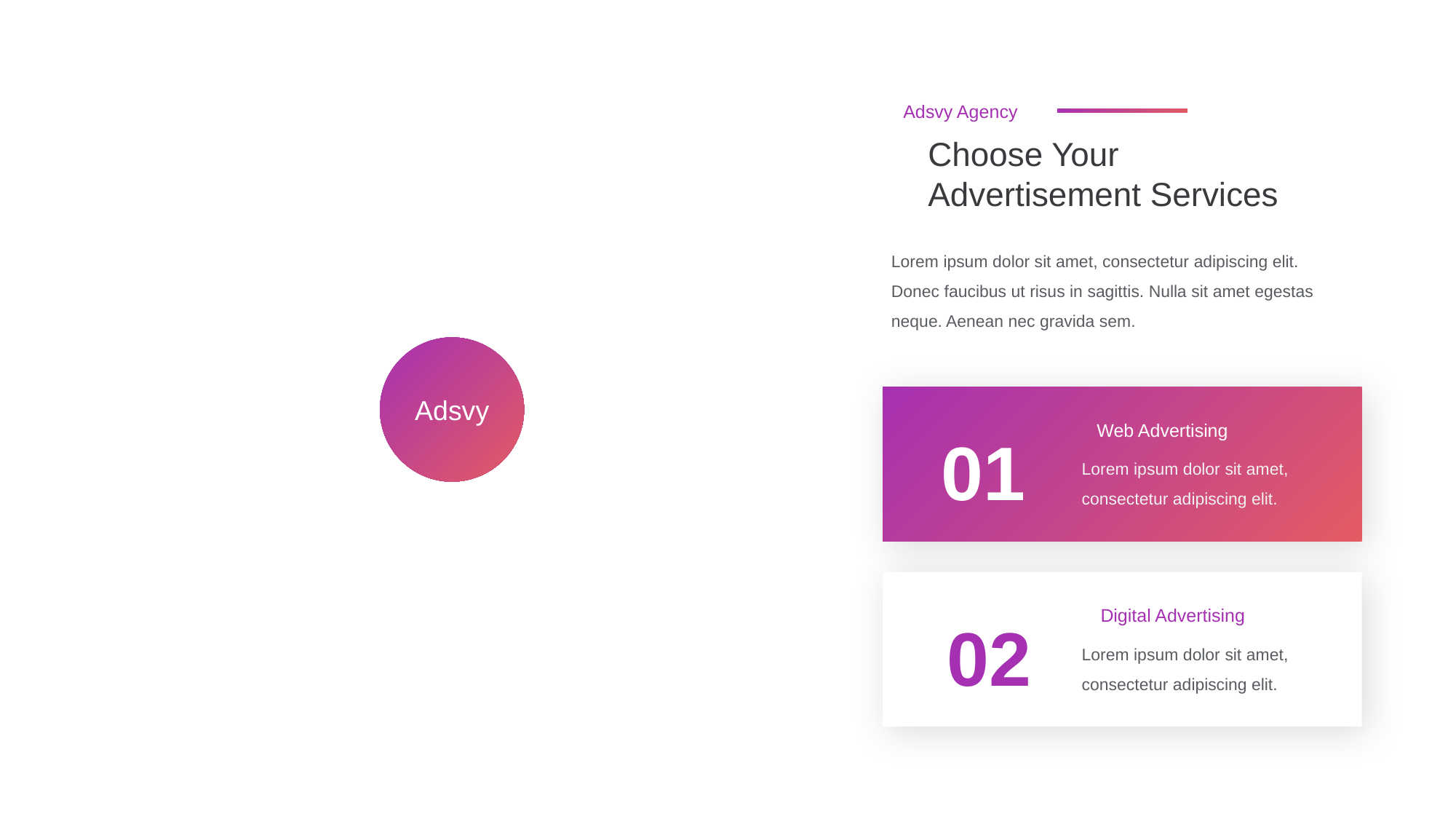

Adsvy Agency

Choose Your
Advertisement Services
Lorem ipsum dolor sit amet, consectetur adipiscing elit. Donec faucibus ut risus in sagittis. Nulla sit amet egestas neque. Aenean nec gravida sem.

Adsvy

Web Advertising
Lorem ipsum dolor sit amet, consectetur adipiscing elit.
01

Digital Advertising
Lorem ipsum dolor sit amet, consectetur adipiscing elit.
02